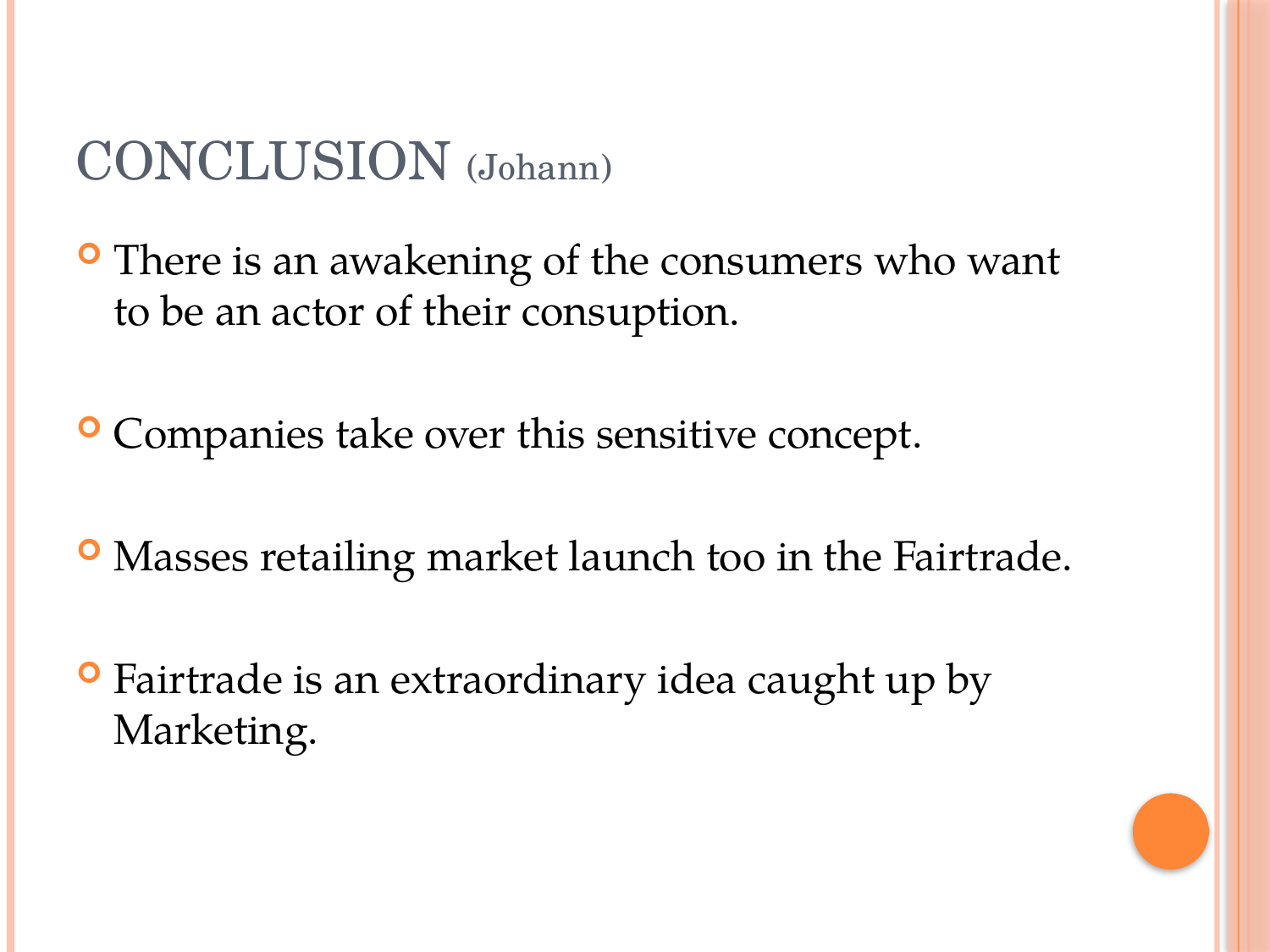

# Conclusion (Johann)

There is an awakening of the consumers who want to be an actor of their consuption.

Companies take over this sensitive concept.

Masses retailing market launch too in the Fairtrade.

Fairtrade is an extraordinary idea caught up by Marketing.